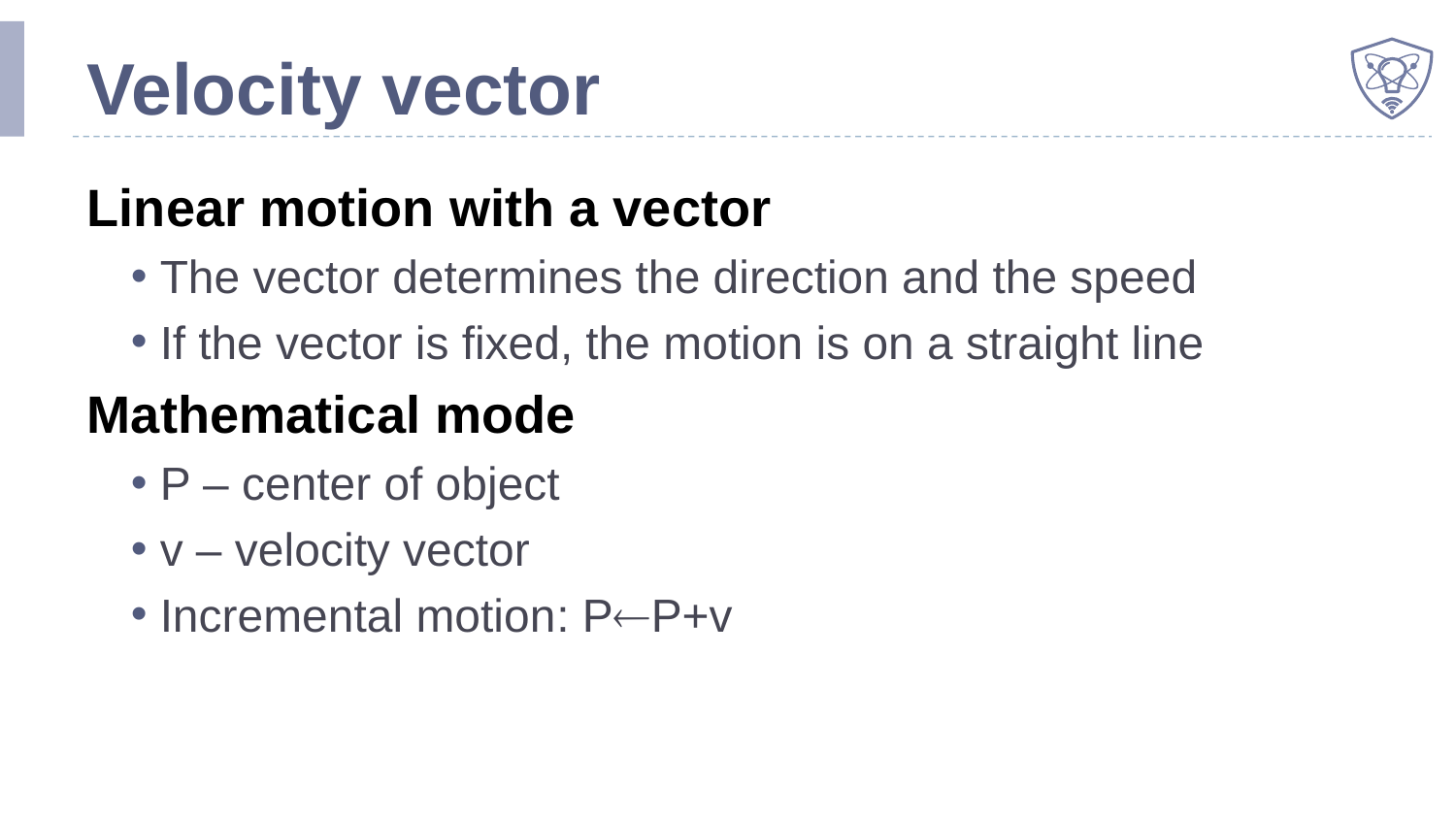

# Velocity vector
Linear motion with a vector
The vector determines the direction and the speed
If the vector is fixed, the motion is on a straight line
Mathematical mode
P – center of object
v – velocity vector
Incremental motion: P←P+v